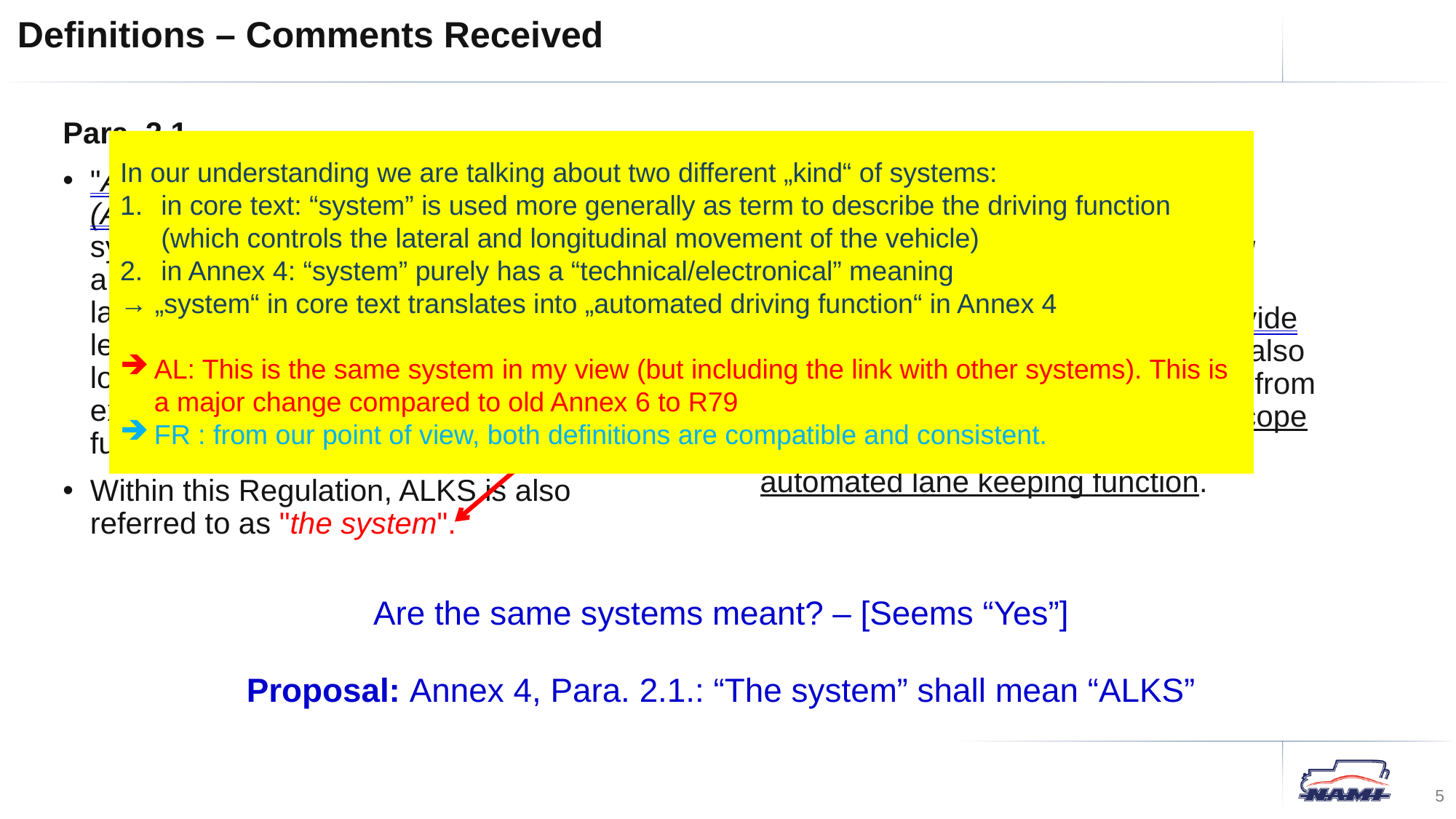

Definitions – Comments Received
Para. 2.1.
"Automated Lane Keeping System (ALKS)" for low speed application is a system which is activated by the driver and which keeps the vehicle within its lane for travelling speed of 60 km/h or less by controlling the lateral and longitudinal movements of the vehicle for extended periods without the need for further driver input.
Within this Regulation, ALKS is also referred to as "the system".
In our understanding we are talking about two different „kind“ of systems:
in core text: “system” is used more generally as term to describe the driving function (which controls the lateral and longitudinal movement of the vehicle)
in Annex 4: “system” purely has a “technical/electronical” meaning
→ „system“ in core text translates into „automated driving function“ in Annex 4

AL: This is the same system in my view (but including the link with other systems). This is a major change compared to old Annex 6 to R79
FR : from our point of view, both definitions are compatible and consistent.
Annex 4, Para. 2.1.
"The system" means a "Higher-Level Electronic Control" system and its electronic control system(s) that provide the automated driving function. This also includes any transmission links to or from other systems that are outside the scope of this Regulation that acts on the automated lane keeping function.
Are the same systems meant? – [Seems “Yes”]
Proposal: Annex 4, Para. 2.1.: “The system” shall mean “ALKS”
5